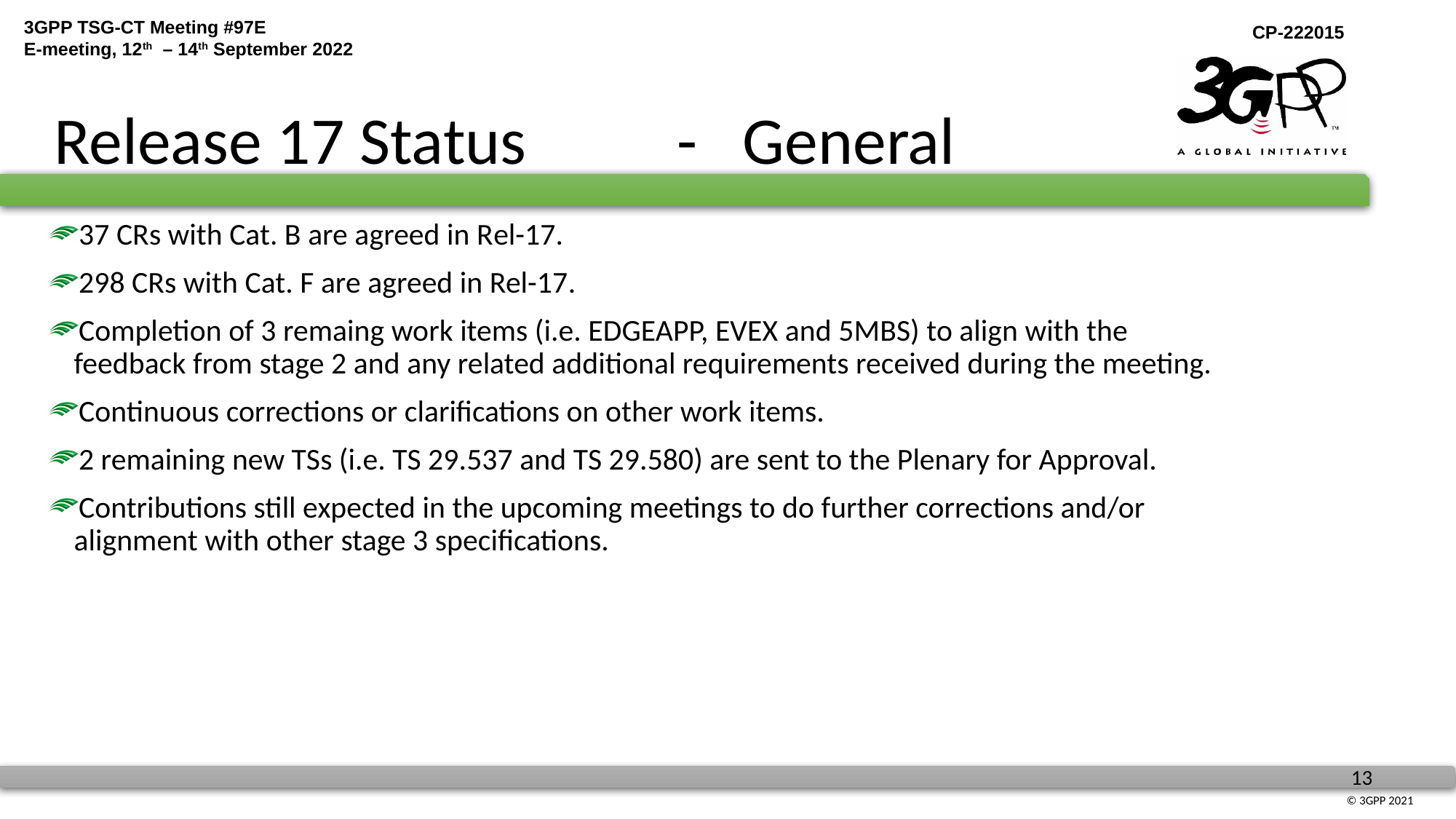

# Release 17 Status          -   General
37 CRs with Cat. B are agreed in Rel-17.
298 CRs with Cat. F are agreed in Rel-17.
Completion of 3 remaing work items (i.e. EDGEAPP, EVEX and 5MBS) to align with the feedback from stage 2 and any related additional requirements received during the meeting.
Continuous corrections or clarifications on other work items.
2 remaining new TSs (i.e. TS 29.537 and TS 29.580) are sent to the Plenary for Approval.
Contributions still expected in the upcoming meetings to do further corrections and/or alignment with other stage 3 specifications.